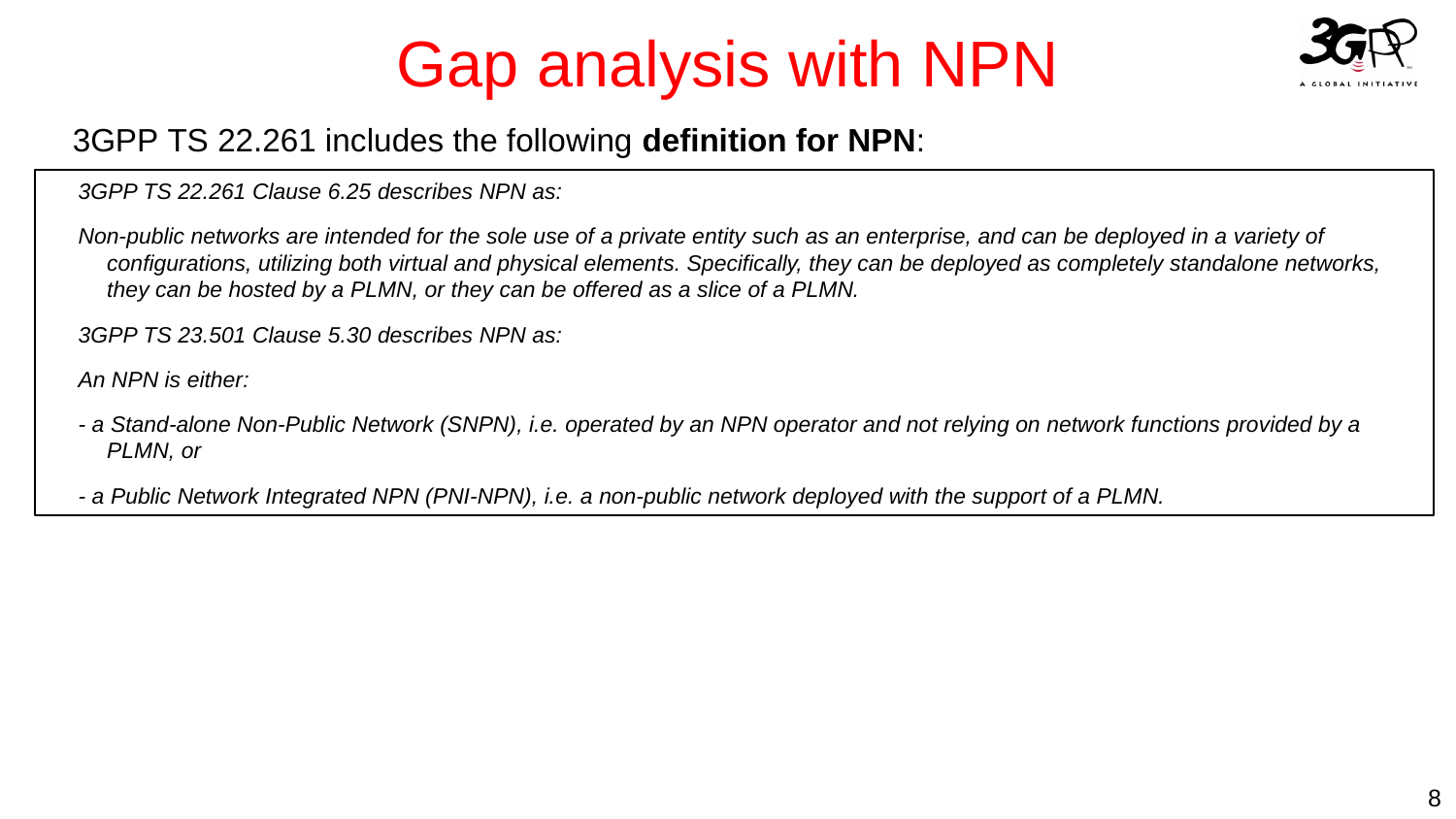

Gap analysis with NPN
3GPP TS 22.261 includes the following definition for NPN:

3GPP TS 22.261 Clause 6.25 describes NPN as:
Non-public networks are intended for the sole use of a private entity such as an enterprise, and can be deployed in a variety of configurations, utilizing both virtual and physical elements. Specifically, they can be deployed as completely standalone networks, they can be hosted by a PLMN, or they can be offered as a slice of a PLMN.
3GPP TS 23.501 Clause 5.30 describes NPN as:
An NPN is either:
- a Stand-alone Non-Public Network (SNPN), i.e. operated by an NPN operator and not relying on network functions provided by a PLMN, or
- a Public Network Integrated NPN (PNI-NPN), i.e. a non-public network deployed with the support of a PLMN.